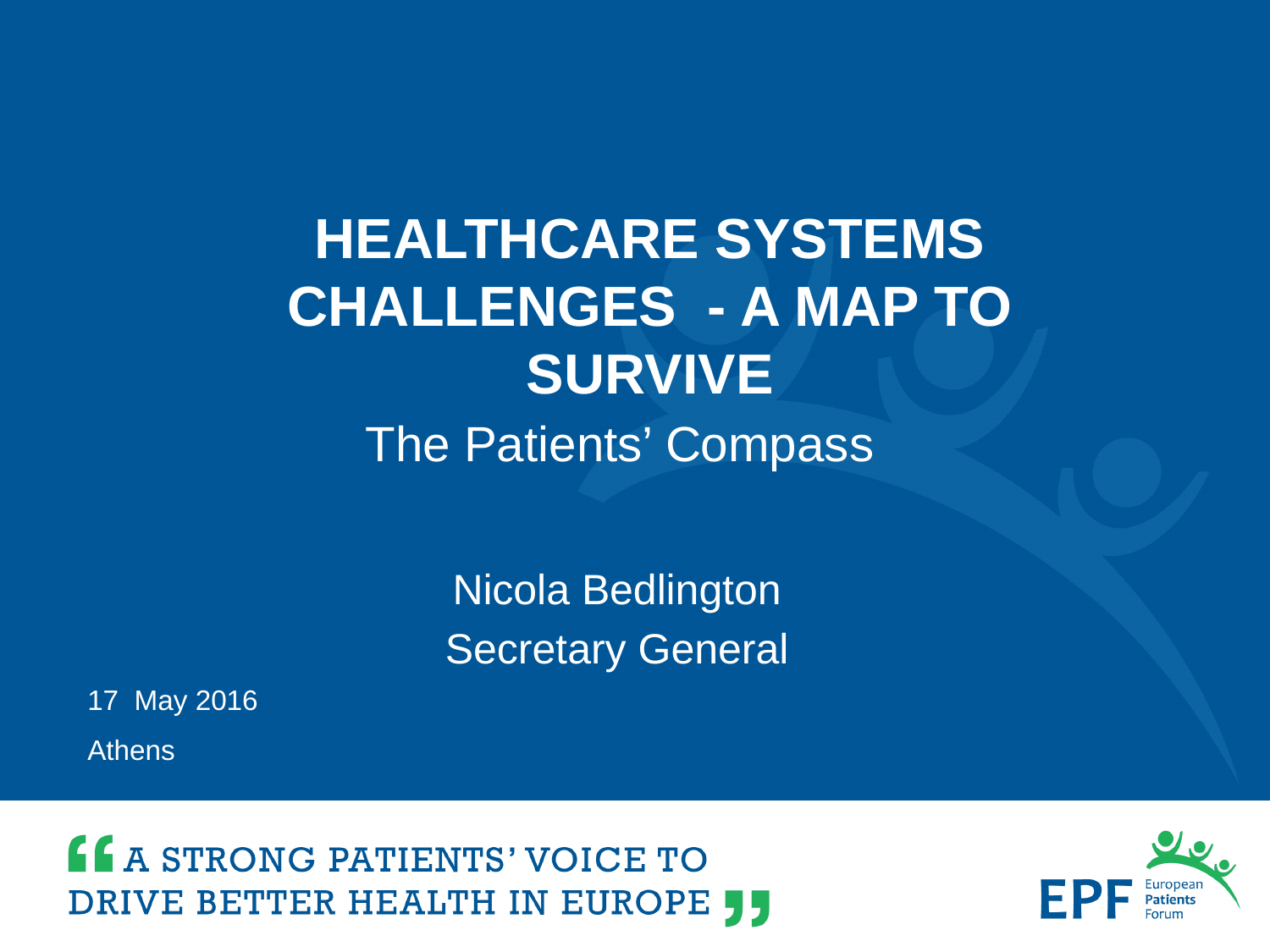

HeALTHCARE SYSTEMS CHALLENGES  - A MAP TO SURVIVE
The Patients’ Compass
Nicola Bedlington
Secretary General
17  May 2016
Athens